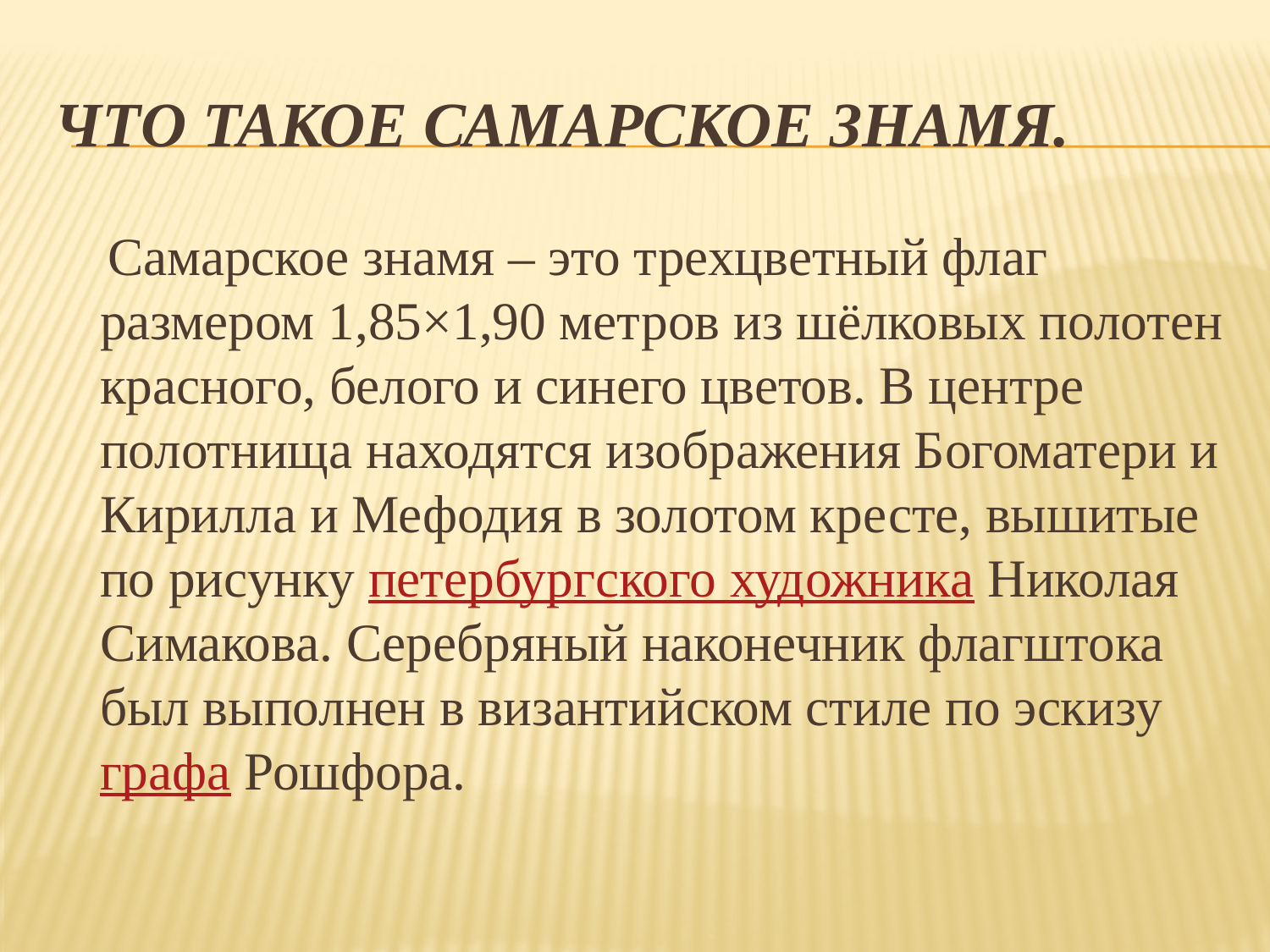

# Что такое самарское знамя.
    Самарское знамя – это трехцветный флаг размером 1,85×1,90 метров из шёлковых полотен красного, белого и синего цветов. В центре полотнища находятся изображения Богоматери и Кирилла и Мефодия в золотом кресте, вышитые по рисунку петербургского художника Николая Симакова. Серебряный наконечник флагштока был выполнен в византийском стиле по эскизу графа Рошфора.